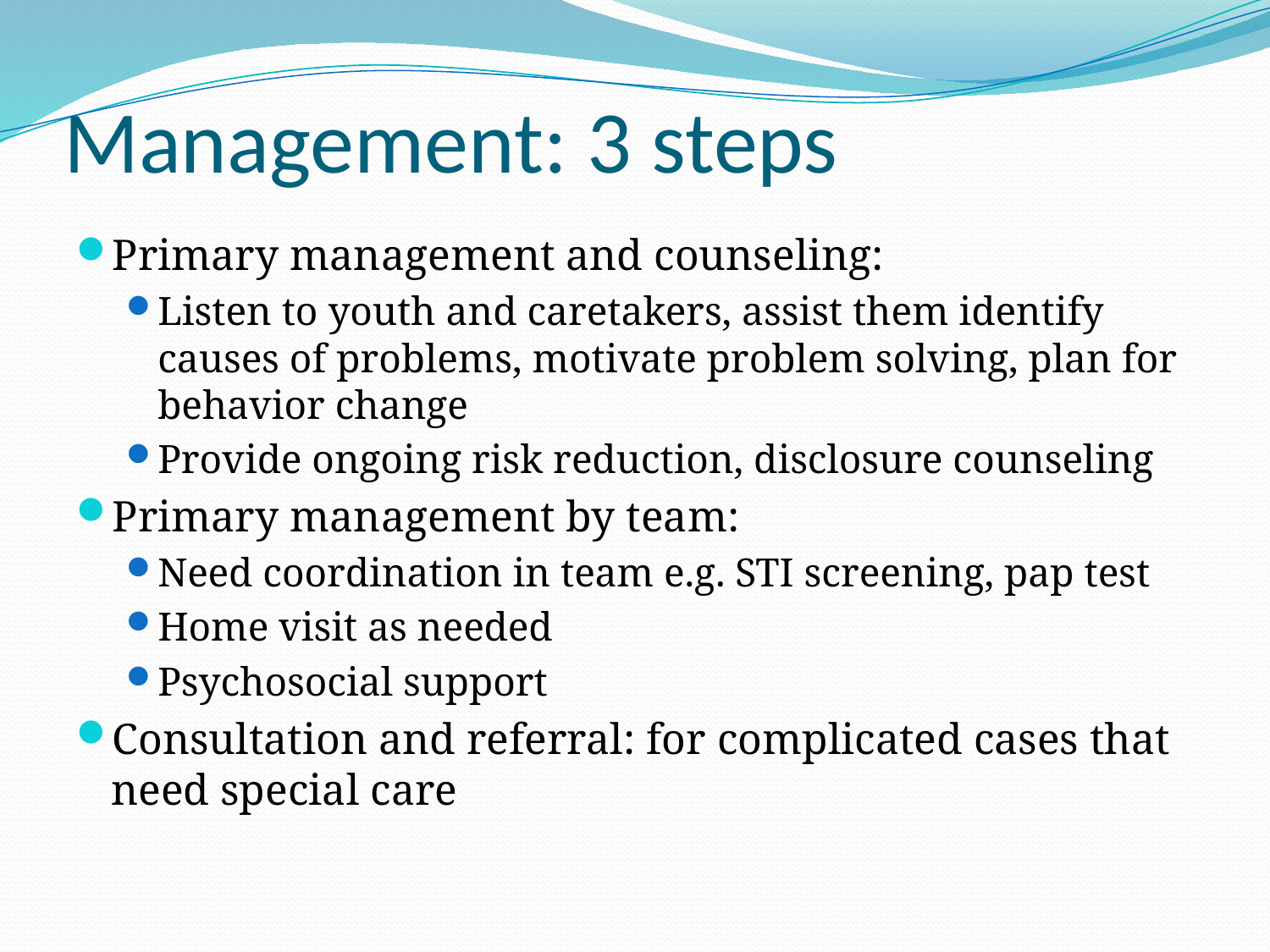

# Management: 3 steps
Primary management and counseling:
Listen to youth and caretakers, assist them identify causes of problems, motivate problem solving, plan for behavior change
Provide ongoing risk reduction, disclosure counseling
Primary management by team:
Need coordination in team e.g. STI screening, pap test
Home visit as needed
Psychosocial support
Consultation and referral: for complicated cases that need special care